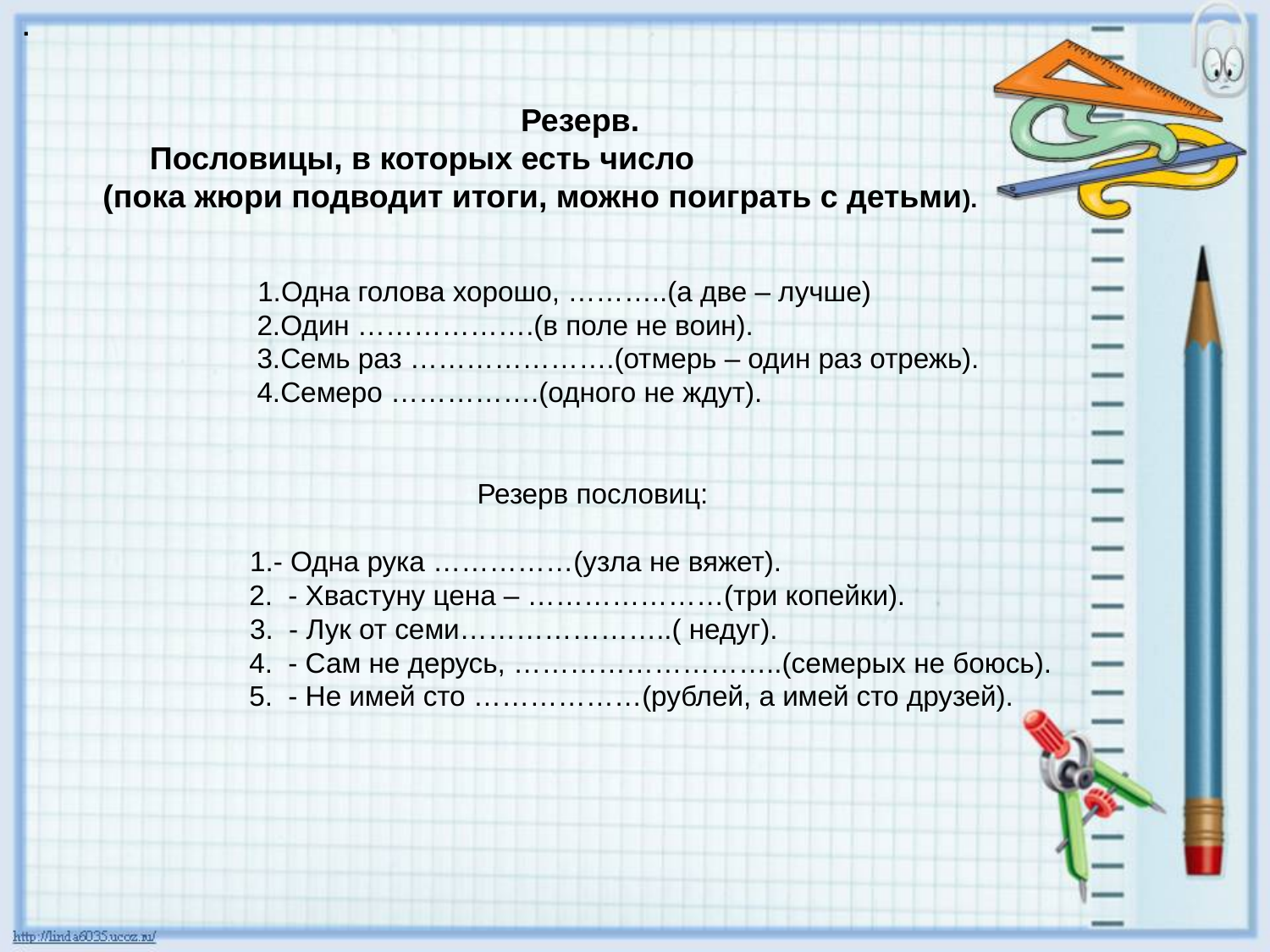

.

                                                        Резерв.
	Пословицы, в которых есть число
         (пока жюри подводит итоги, можно поиграть с детьми).

                              1.Одна голова хорошо, ………..(а две – лучше)
                              2.Один ……………….(в поле не воин). 
                              3.Семь раз ………………….(отмерь – один раз отрежь). 
                              4.Семеро …………….(одного не ждут).

                                                          Резерв пословиц:

                             1.- Одна рука ……………(узла не вяжет). 
                             2.  - Хвастуну цена – …………………(три копейки).
                             3.  - Лук от семи…………………..( недуг). 
                             4.  - Сам не дерусь, ………………………..(семерых не боюсь). 
                             5.  - Не имей сто ………………(рублей, а имей сто друзей).